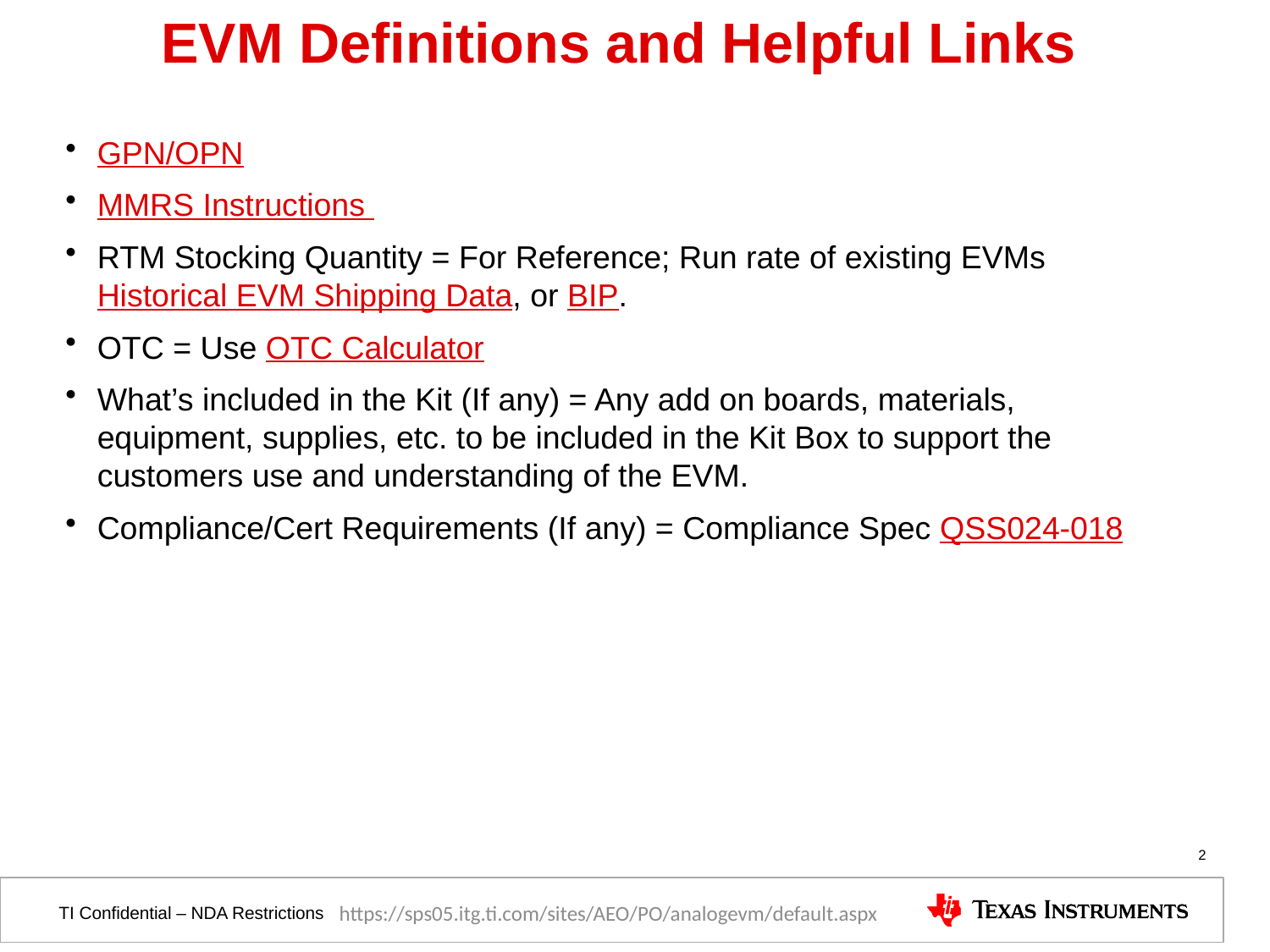

# EVM Definitions and Helpful Links

GPN/OPN
MMRS Instructions
RTM Stocking Quantity = For Reference; Run rate of existing EVMs  Historical EVM Shipping Data, or BIP.
OTC = Use OTC Calculator
What’s included in the Kit (If any) = Any add on boards, materials, equipment, supplies, etc. to be included in the Kit Box to support the customers use and understanding of the EVM.
Compliance/Cert Requirements (If any) = Compliance Spec QSS024-018

2
https://sps05.itg.ti.com/sites/AEO/PO/analogevm/default.aspx